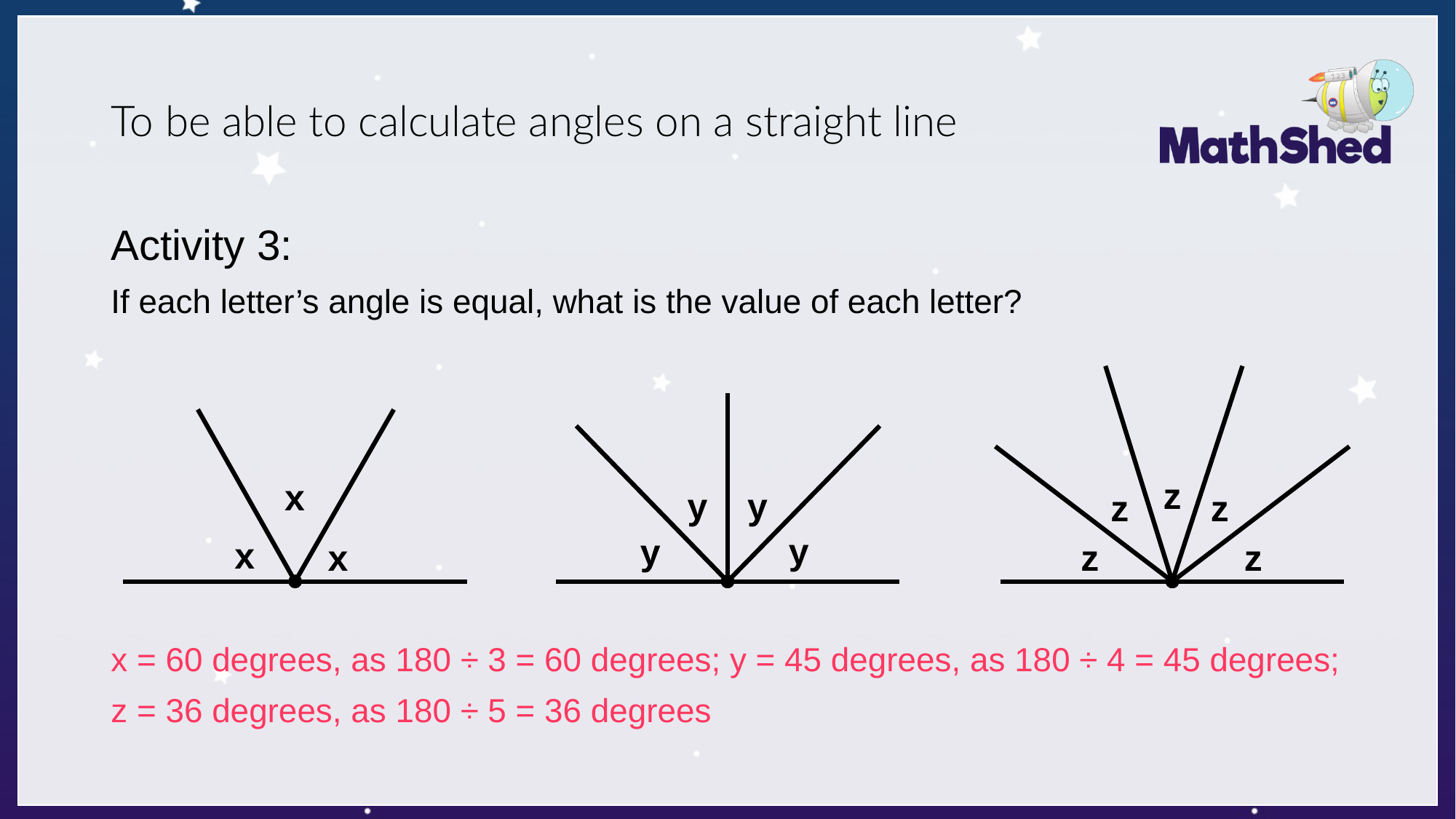

# To be able to calculate angles on a straight line
Activity 3:
If each letter’s angle is equal, what is the value of each letter?

x = 60 degrees, as 180 ÷ 3 = 60 degrees; y = 45 degrees, as 180 ÷ 4 = 45 degrees;
z = 36 degrees, as 180 ÷ 5 = 36 degrees

z
x
y
y
z
z
y
y
x
z
z
x